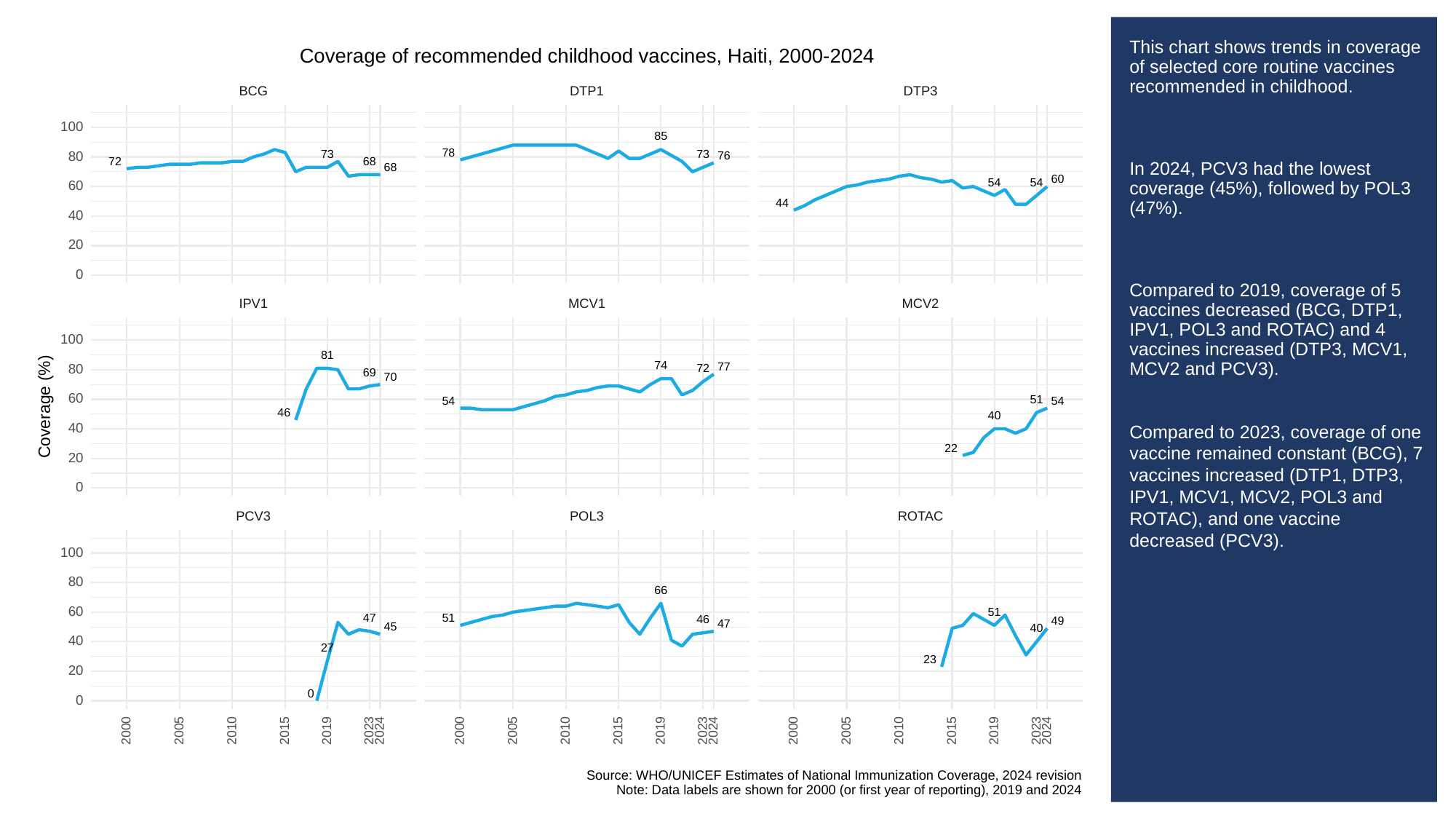

# This chart shows trends in coverage of selected core routine vaccines recommended in childhood.

In 2024, PCV3 had the lowest coverage (45%), followed by POL3 (47%).

Compared to 2019, coverage of 5 vaccines decreased (BCG, DTP1, IPV1, POL3 and ROTAC) and 4 vaccines increased (DTP3, MCV1, MCV2 and PCV3).

Compared to 2023, coverage of one vaccine remained constant (BCG), 7 vaccines increased (DTP1, DTP3, IPV1, MCV1, MCV2, POL3 and ROTAC), and one vaccine decreased (PCV3).

Coverage of recommended childhood vaccines, Haiti, 2000-2024
BCG
DTP3
DTP1

100

85

78

73
73
76
80

68
72
68

60
54
54
60

44

40

20

0

MCV1
MCV2
IPV1

100

81

74
77
80
72

69

70

60
51
54
54
Coverage (%)

46
40

40

22
20

0

POL3
PCV3
ROTAC

100

80

66

60
51

51
47
46
49
47

45
40

40

27
23

20

0
0

2023
2023
2023
2000
2005
2010
2015
2019
2024
2000
2005
2010
2015
2019
2024
2000
2005
2010
2015
2019
2024
Source: WHO/UNICEF Estimates of National Immunization Coverage, 2024 revision
Note: Data labels are shown for 2000 (or first year of reporting), 2019 and 2024